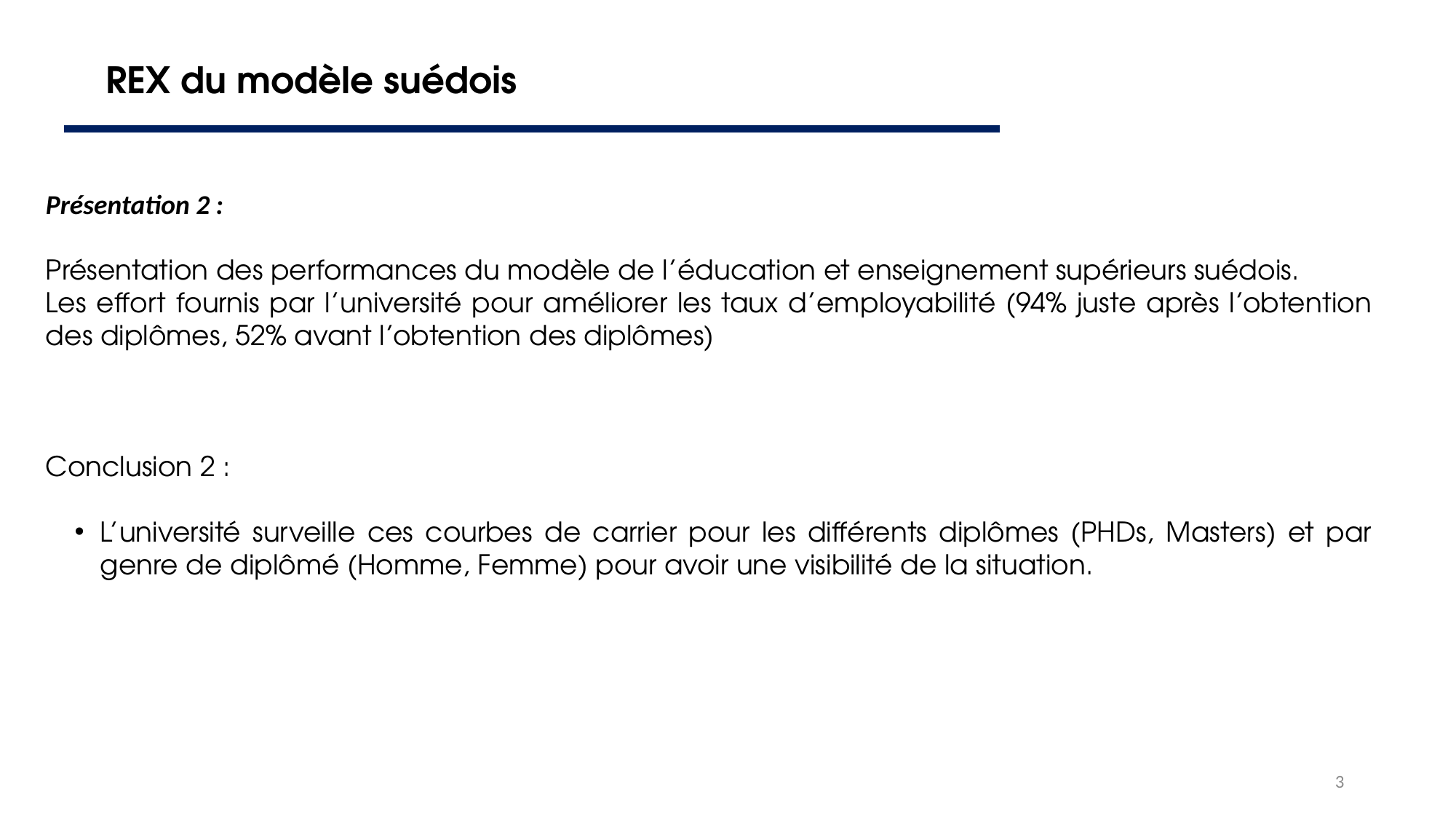

REX du modèle suédois

Présentation 2 :

Présentation des performances du modèle de l’éducation et enseignement supérieurs suédois.
Les effort fournis par l’université pour améliorer les taux d’employabilité (94% juste après l’obtention des diplômes, 52% avant l’obtention des diplômes)

Conclusion 2 :

L’université surveille ces courbes de carrier pour les différents diplômes (PHDs, Masters) et par genre de diplômé (Homme, Femme) pour avoir une visibilité de la situation.

3